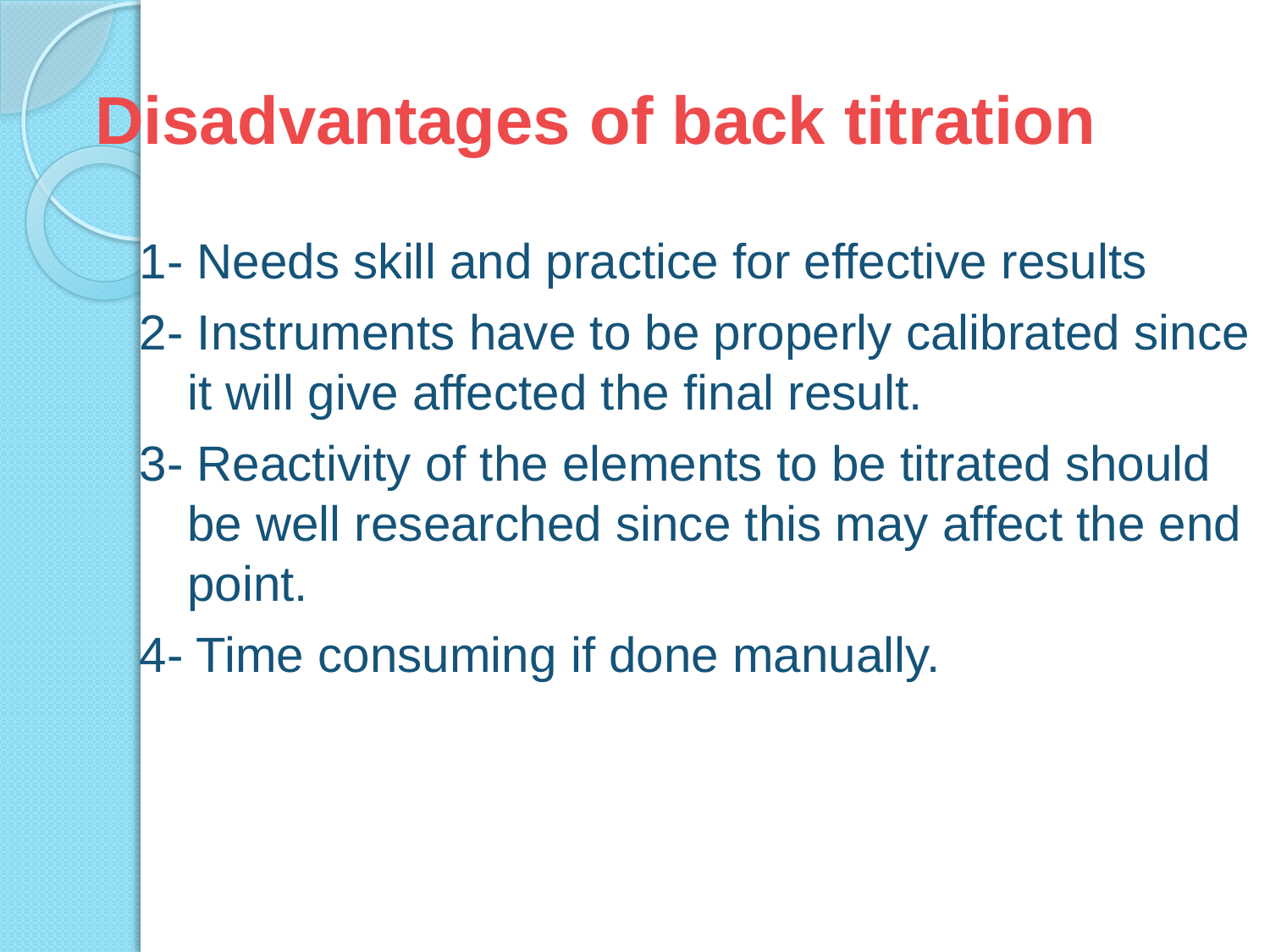

# Disadvantages of back titration
1- Needs skill and practice for effective results
2- Instruments have to be properly calibrated since it will give affected the final result.
3- Reactivity of the elements to be titrated should be well researched since this may affect the end point.
4- Time consuming if done manually.